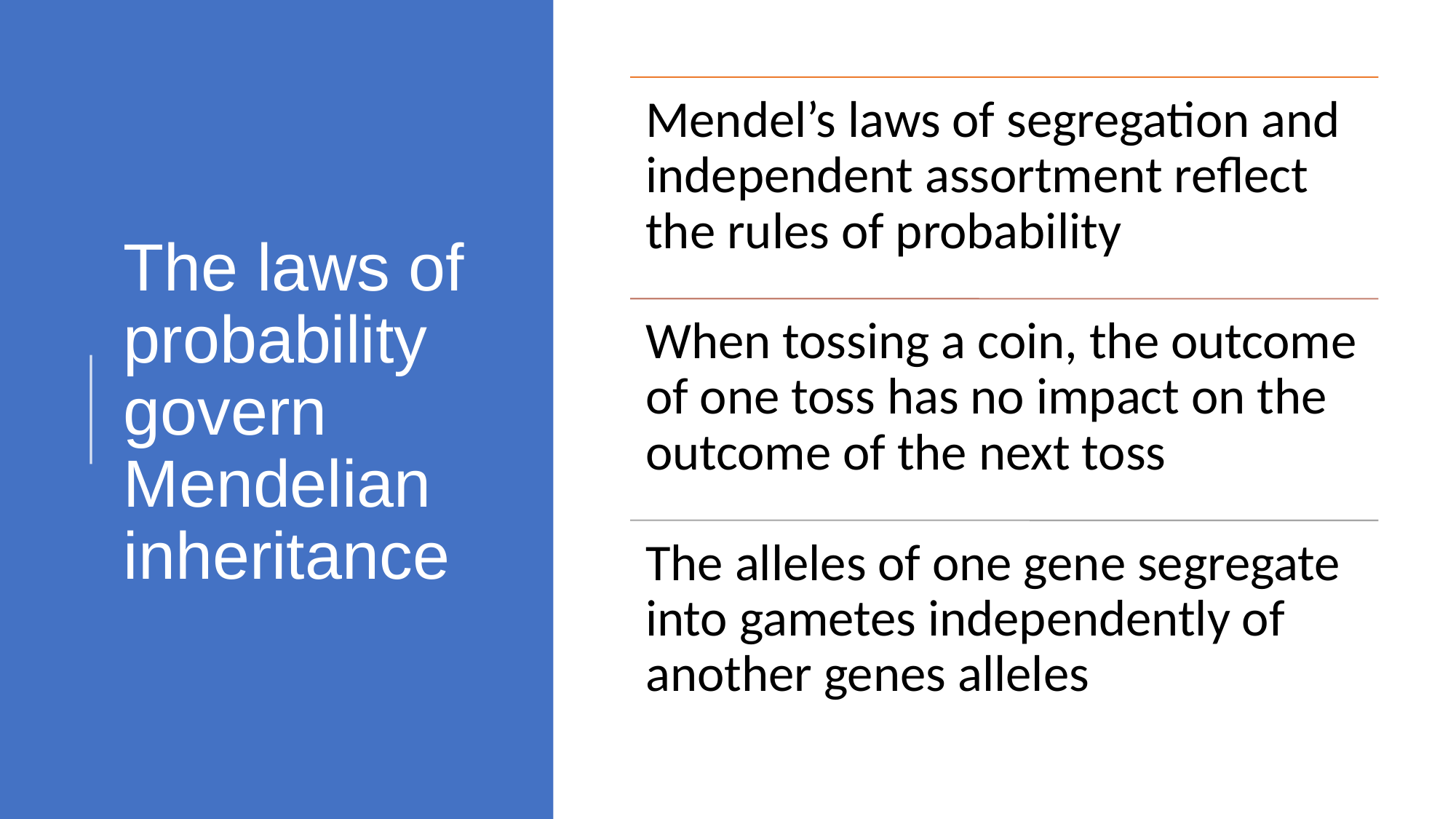

Mendel’s laws of segregation and independent assortment reflect the rules of probability
When tossing a coin, the outcome of one toss has no impact on the outcome of the next toss
The alleles of one gene segregate into gametes independently of another genes alleles
# The laws of probability govern Mendelian inheritance